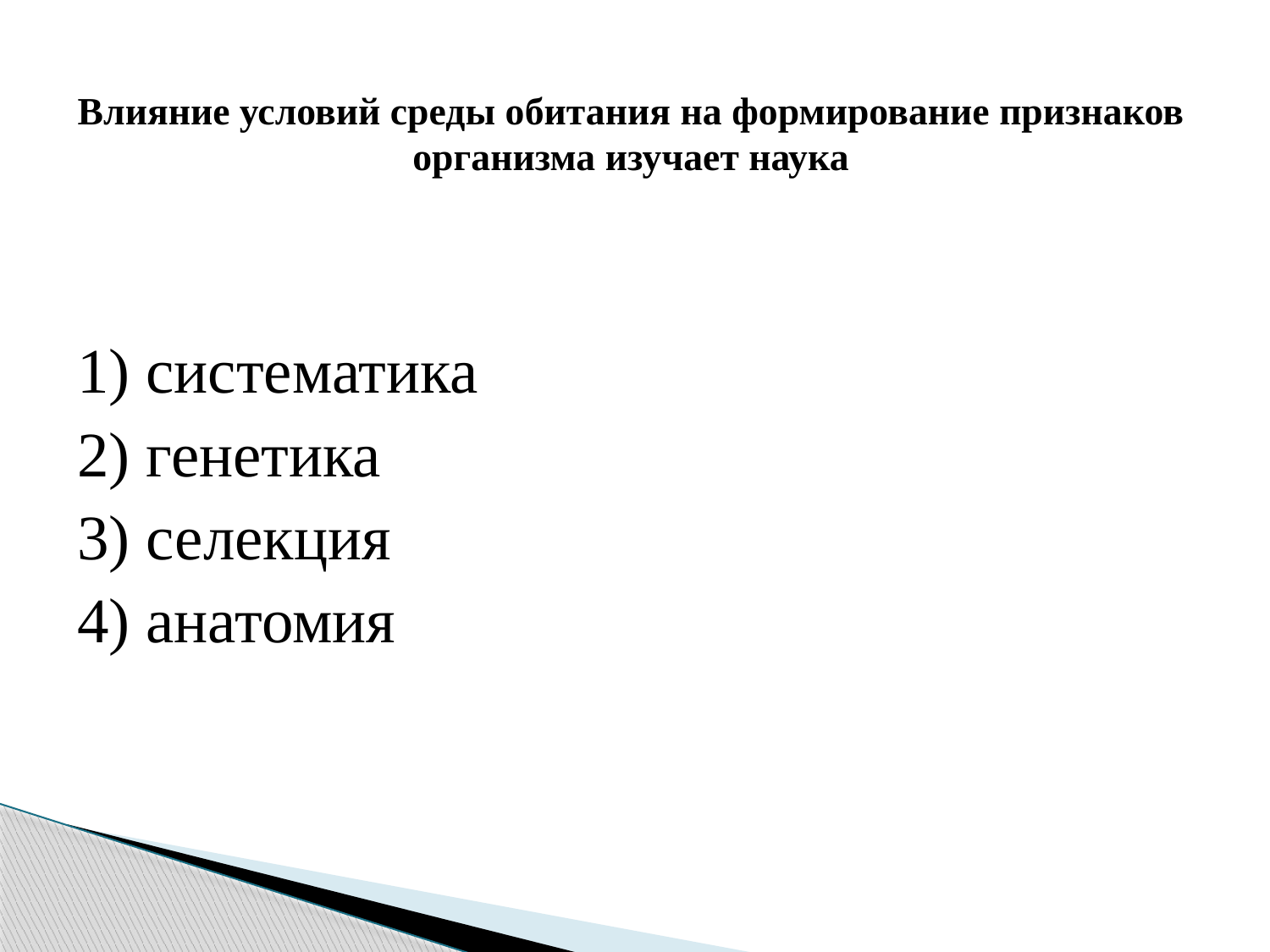

# Влияние условий среды обитания на формирование признаков организма изучает наука
1) систематика
2) генетика
3) селекция
4) анатомия